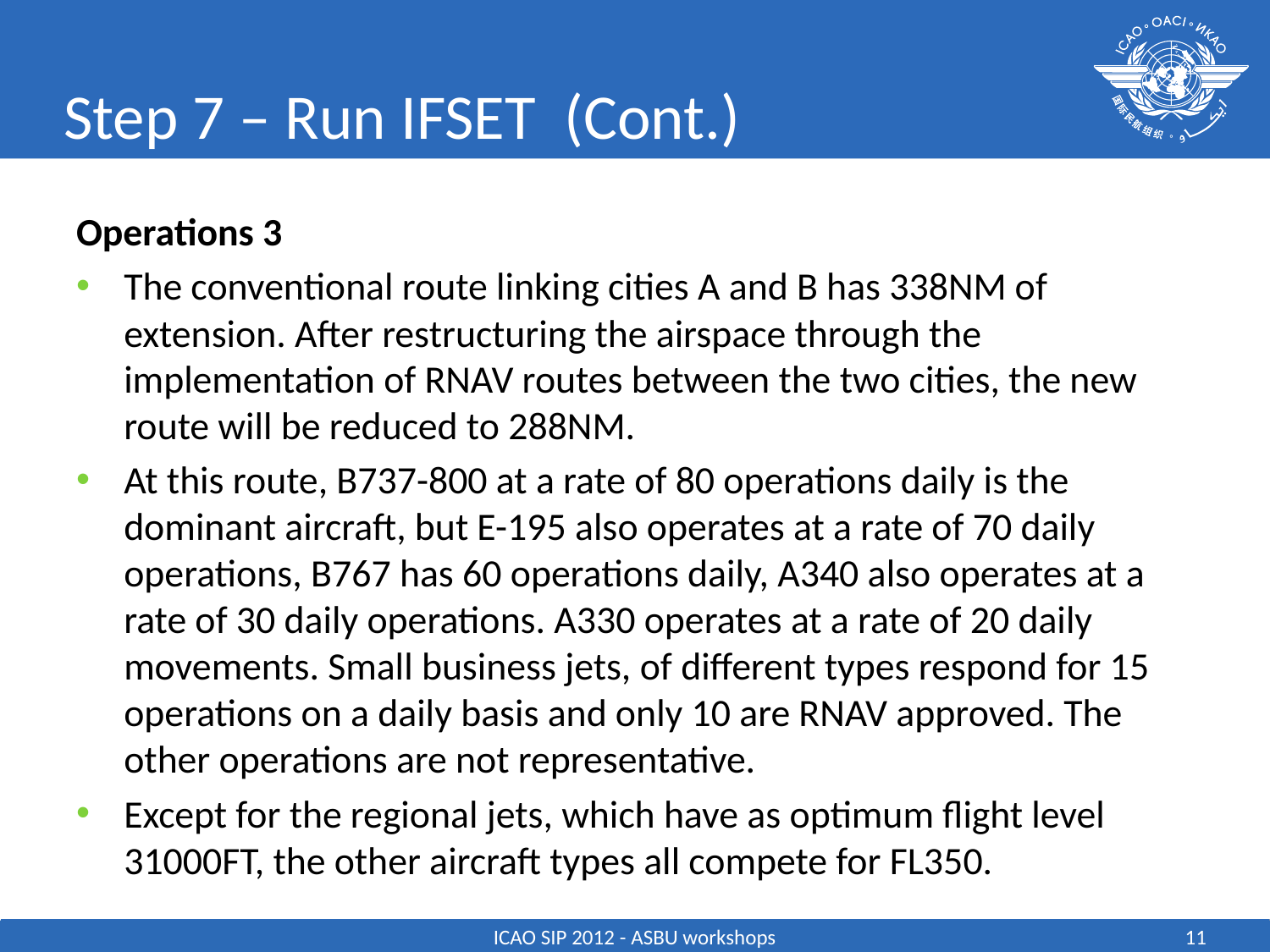

# Step 7 – Run IFSET  (Cont.)
Operations 3
The conventional route linking cities A and B has 338NM of extension. After restructuring the airspace through the implementation of RNAV routes between the two cities, the new route will be reduced to 288NM.
At this route, B737-800 at a rate of 80 operations daily is the dominant aircraft, but E-195 also operates at a rate of 70 daily operations, B767 has 60 operations daily, A340 also operates at a rate of 30 daily operations. A330 operates at a rate of 20 daily movements. Small business jets, of different types respond for 15 operations on a daily basis and only 10 are RNAV approved. The other operations are not representative.
Except for the regional jets, which have as optimum flight level 31000FT, the other aircraft types all compete for FL350.

ICAO SIP 2012 - ASBU workshops
11